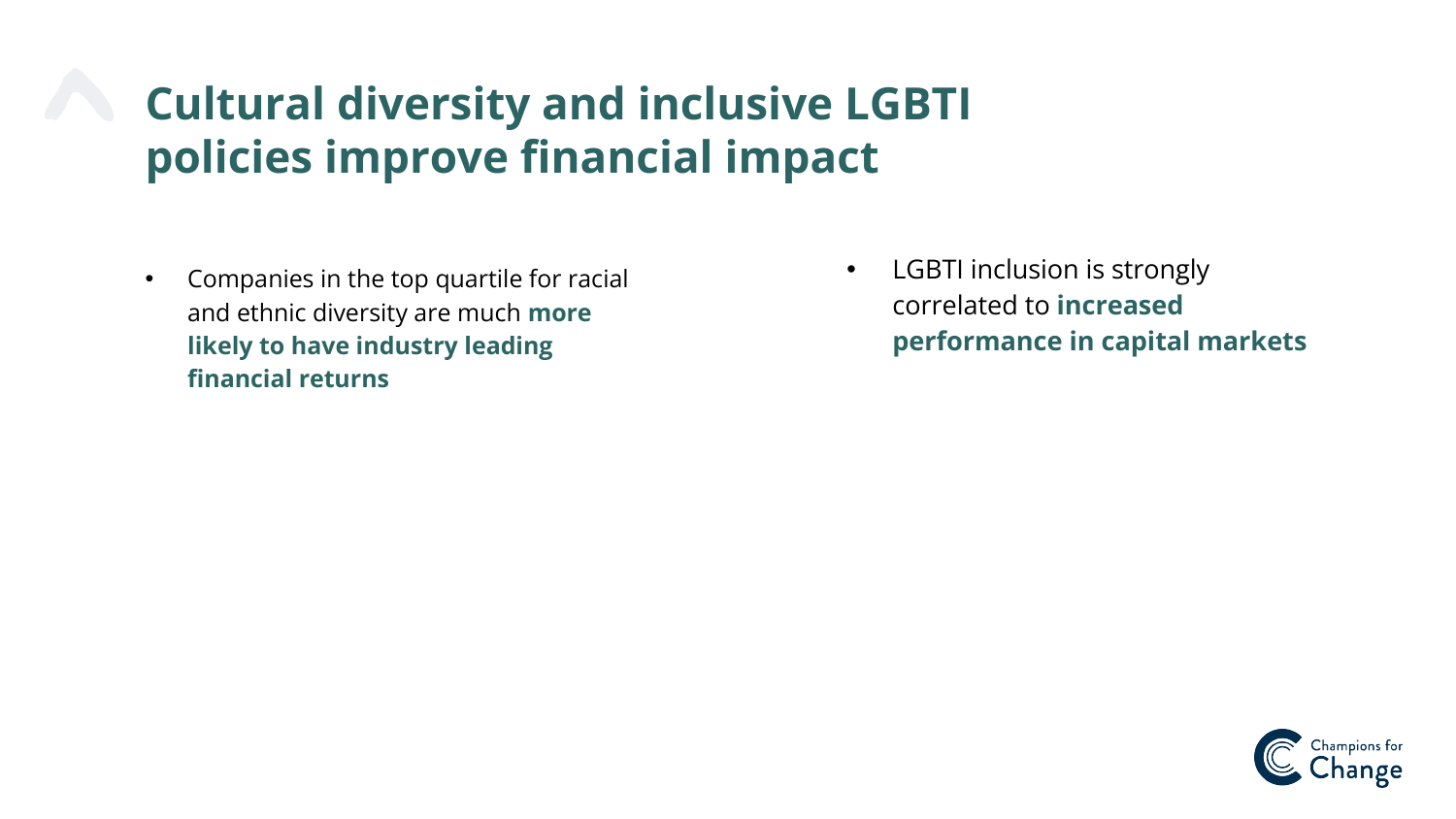

# Cultural diversity and inclusive LGBTI policies improve financial impact

LGBTI inclusion is strongly correlated to increased performance in capital markets

Companies in the top quartile for racial and ethnic diversity are much more likely to have industry leading financial returns